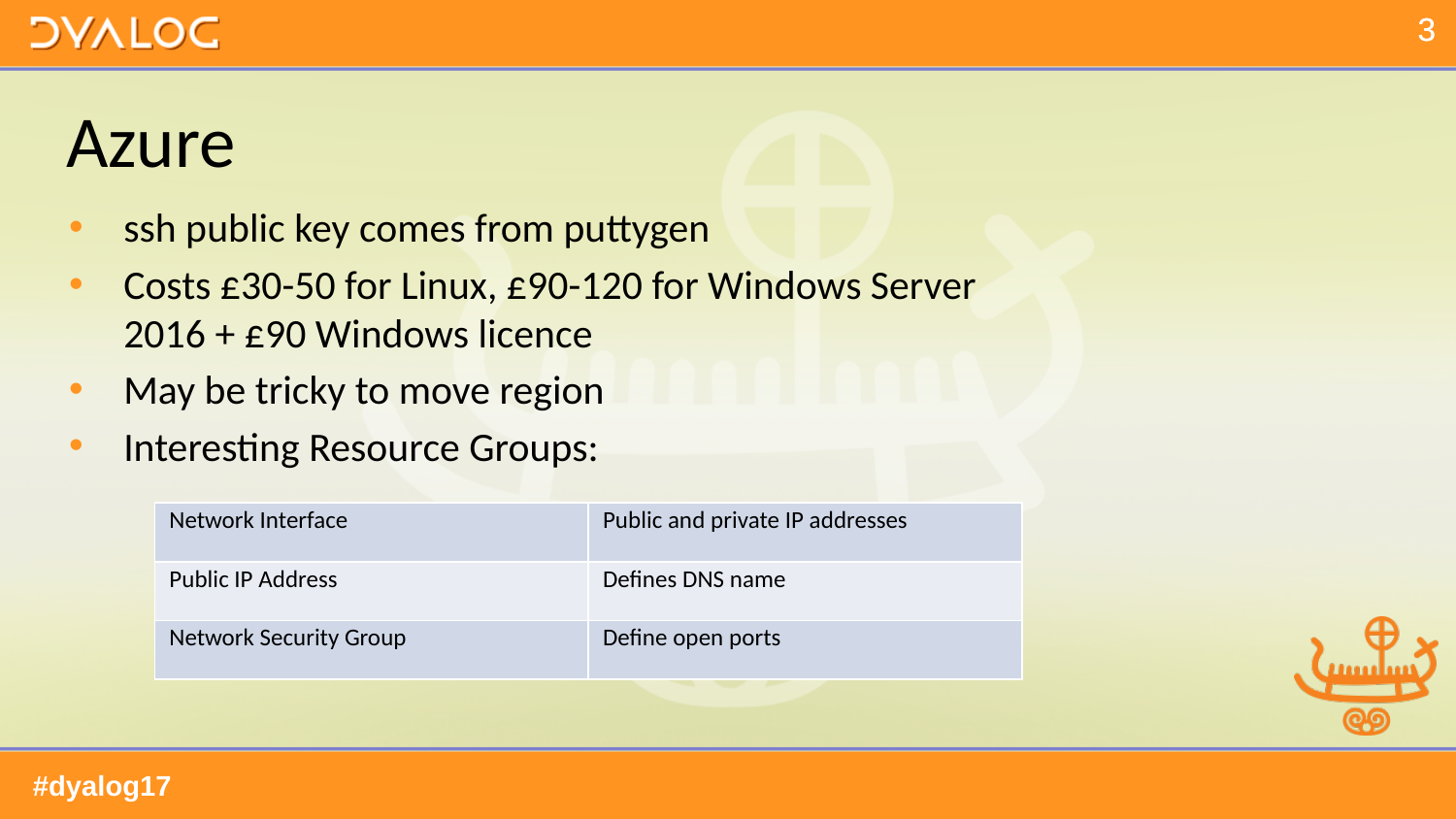

# Azure
ssh public key comes from puttygen
Costs £30-50 for Linux, £90-120 for Windows Server 2016 + £90 Windows licence
May be tricky to move region
Interesting Resource Groups:

| Network Interface | Public and private IP addresses |
| --- | --- |
| Public IP Address | Defines DNS name |
| Network Security Group | Define open ports |